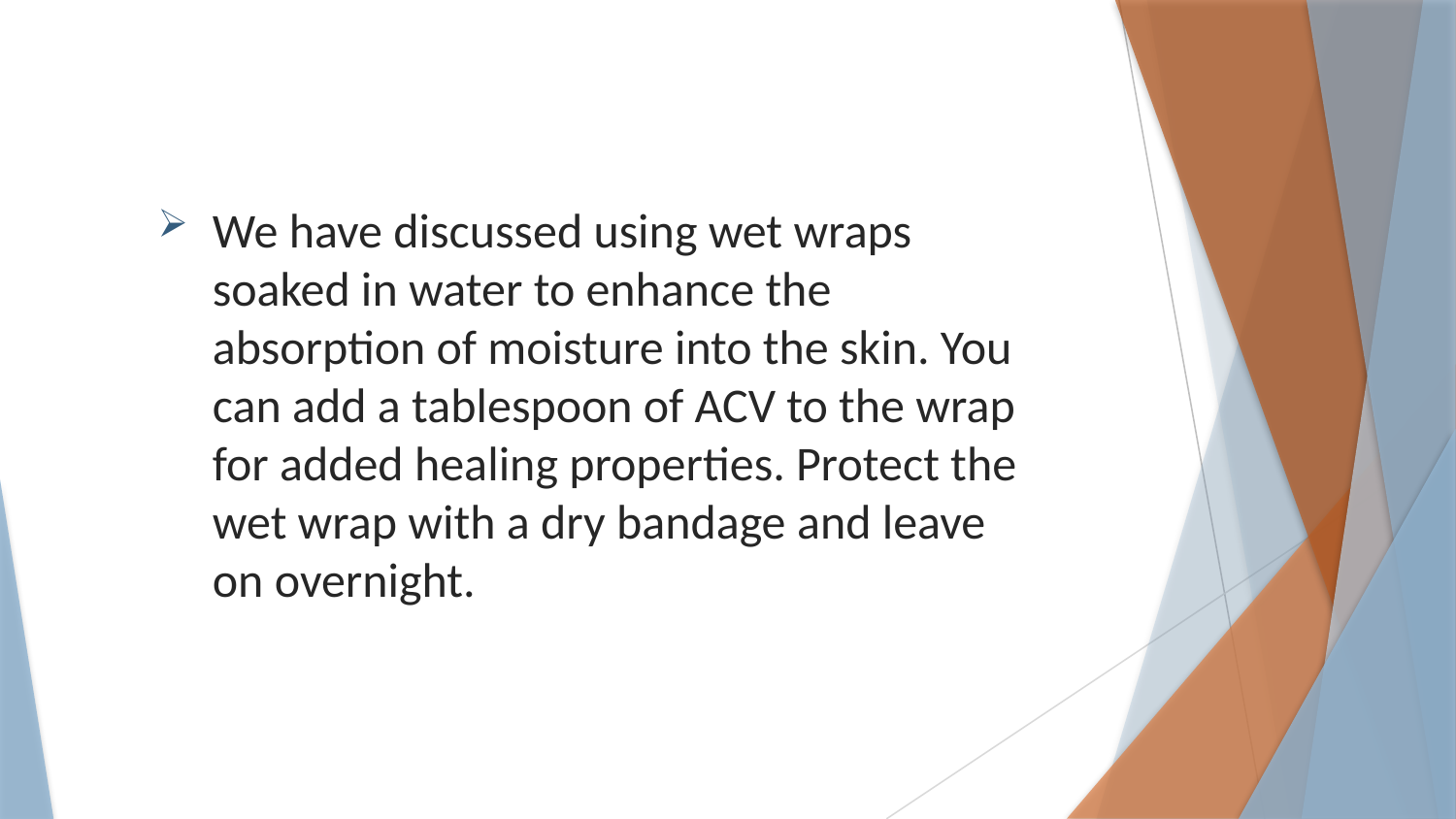

We have discussed using wet wraps soaked in water to enhance the absorption of moisture into the skin. You can add a tablespoon of ACV to the wrap for added healing properties. Protect the wet wrap with a dry bandage and leave on overnight.